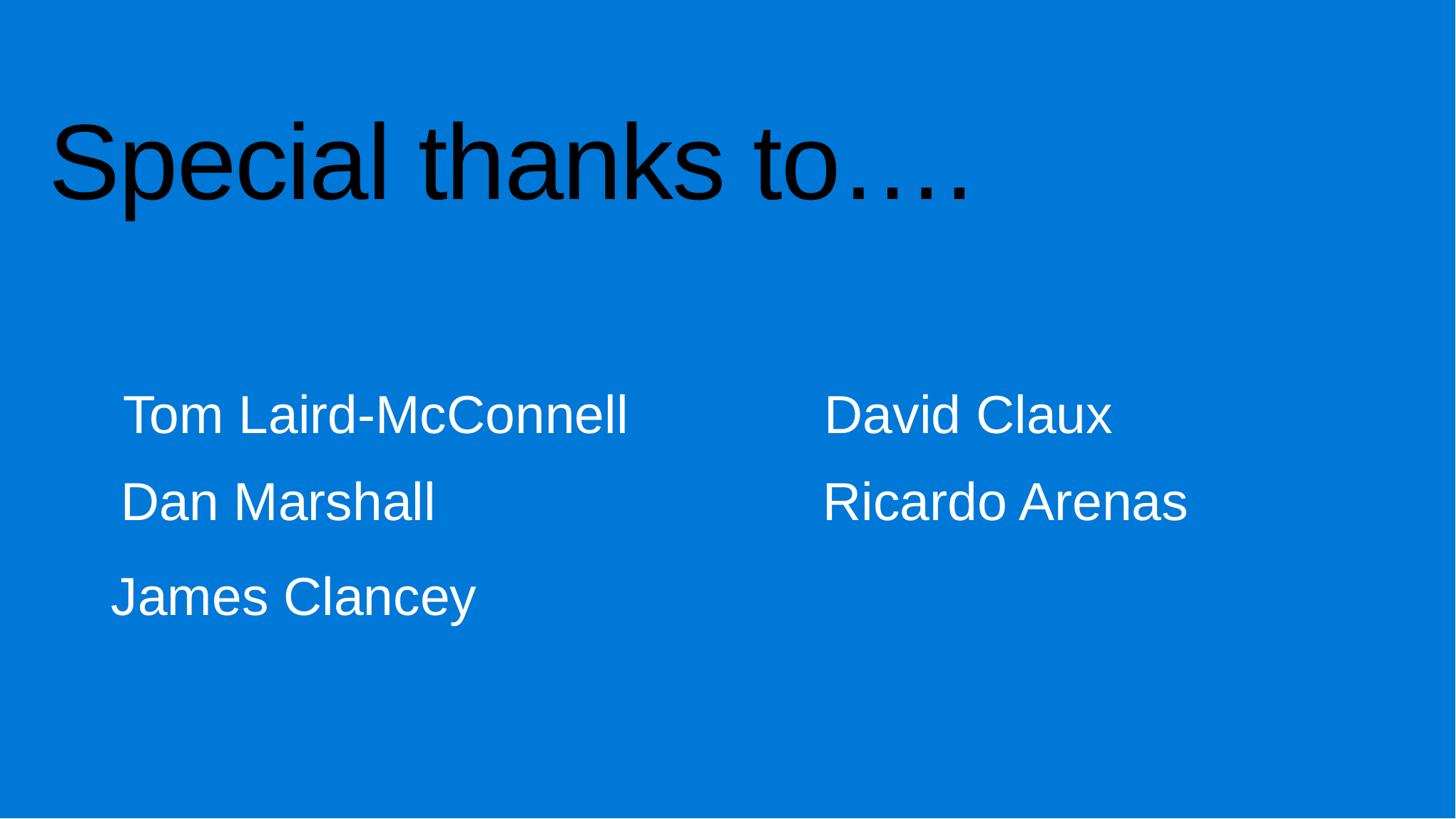

# Special thanks to….
Tom Laird-McConnell
David Claux
Dan Marshall
Ricardo Arenas
James Clancey